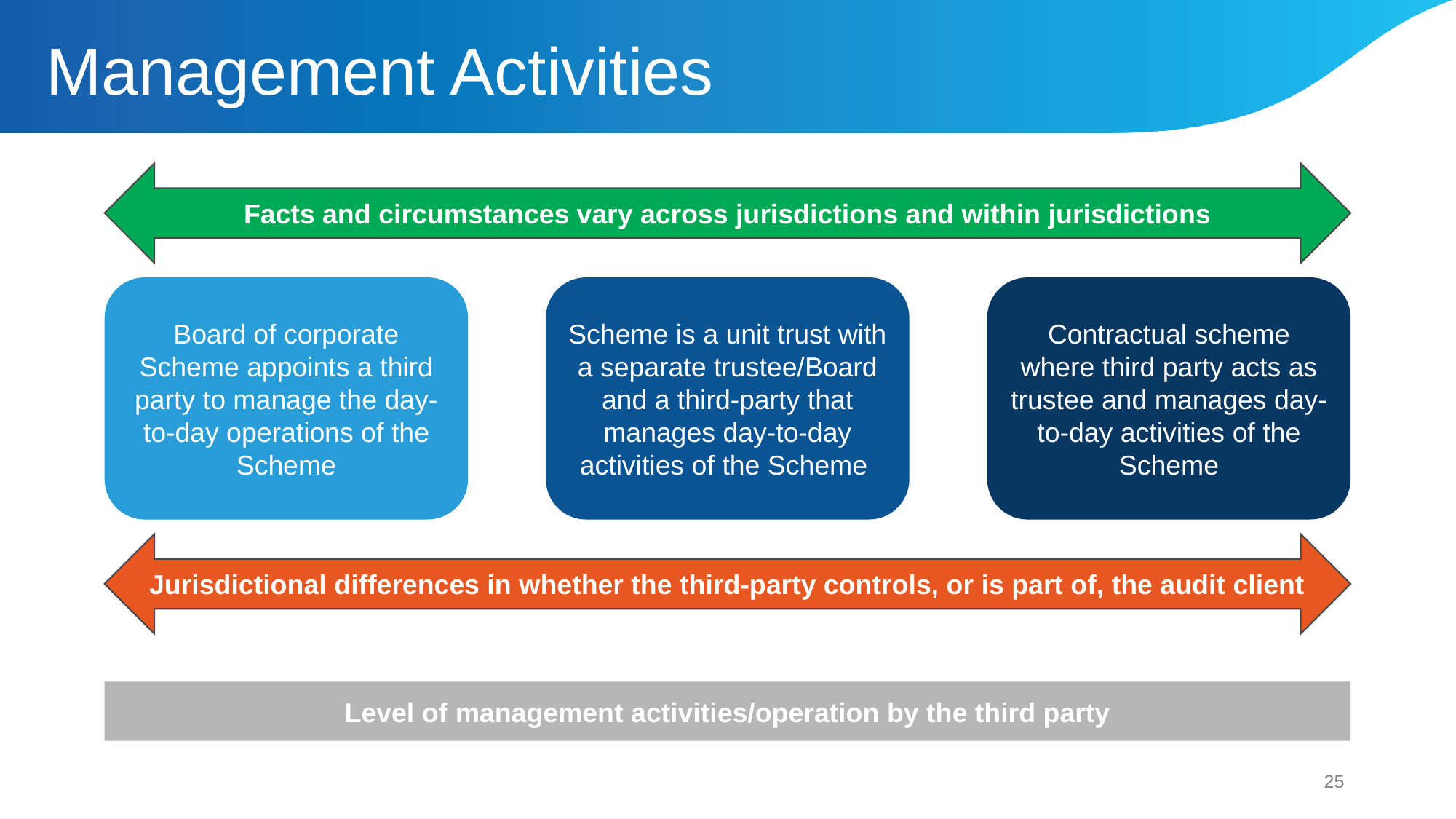

# Management Activities
Facts and circumstances vary across jurisdictions and within jurisdictions
Scheme is a unit trust with a separate trustee/Board and a third-party that manages day-to-day activities of the Scheme
Contractual scheme where third party acts as trustee and manages day-to-day activities of the Scheme
Board of corporate Scheme appoints a third party to manage the day-to-day operations of the Scheme
Jurisdictional differences in whether the third-party controls, or is part of, the audit client
Level of management activities/operation by the third party
25